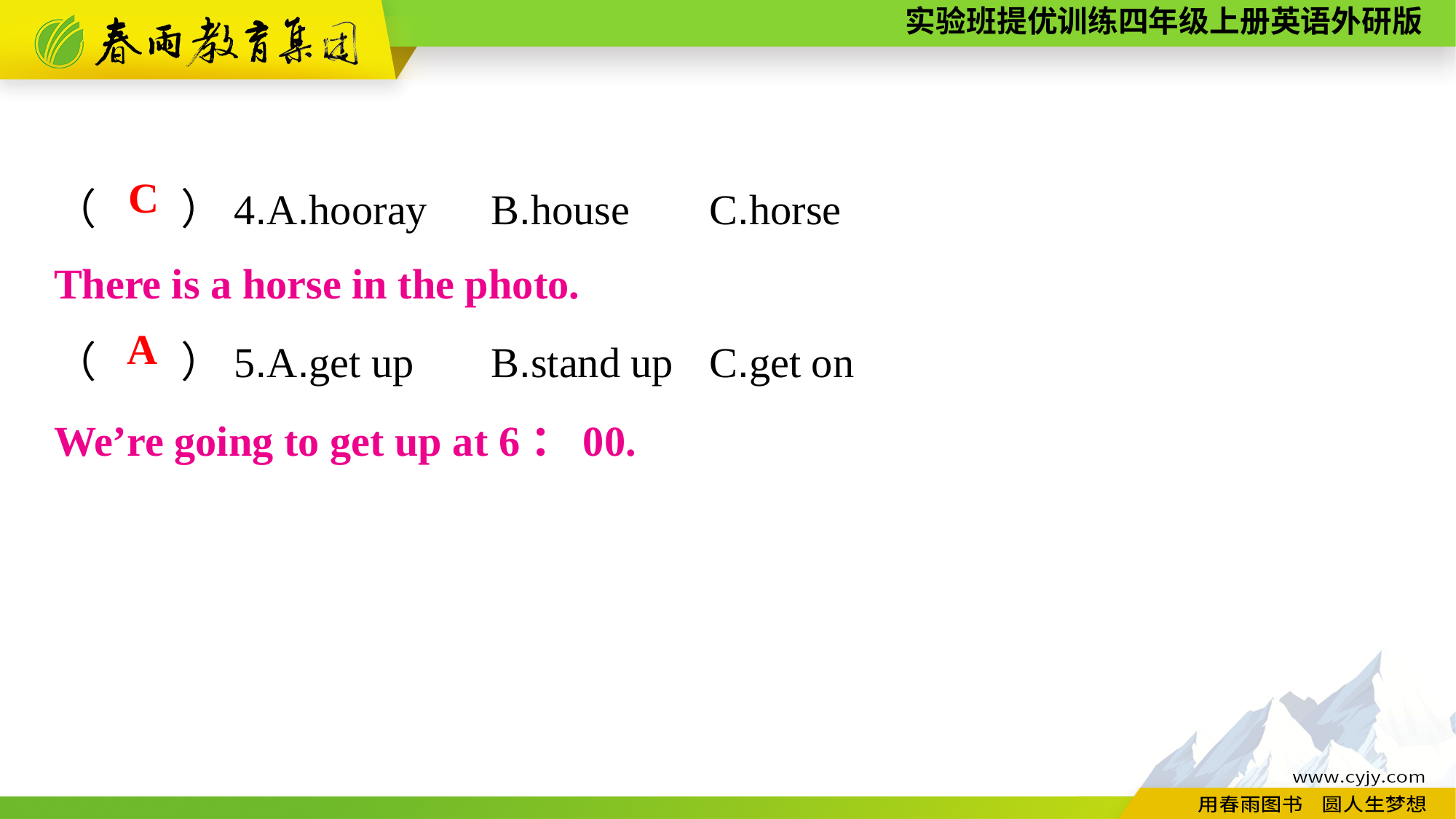

（　　）4.A.hooray	B.house	C.horse

（　　）5.A.get up	B.stand up	C.get on
C
There is a horse in the photo.
A
We’re going to get up at 6：00.